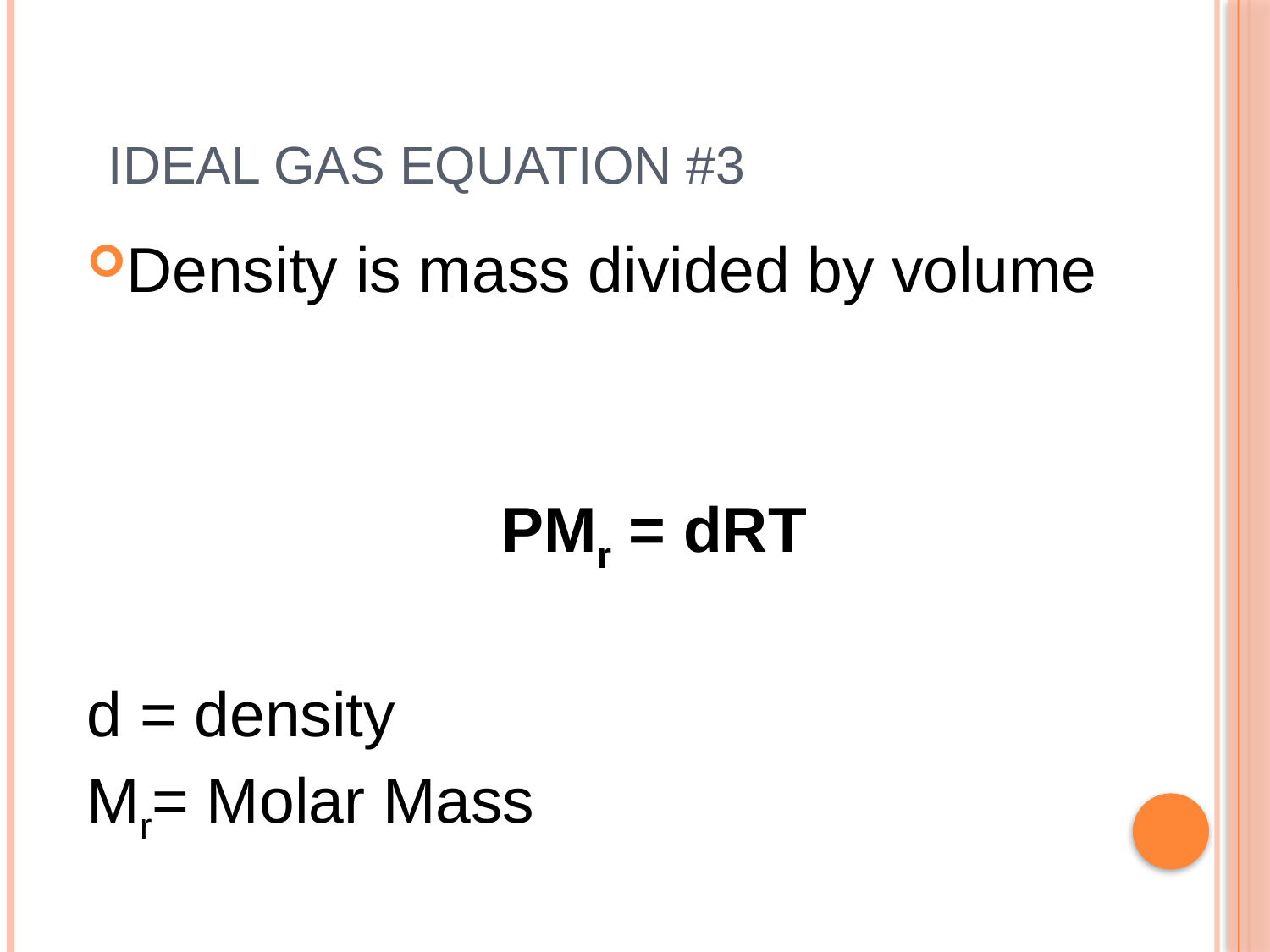

# Ideal Gas Equation #3
Density is mass divided by volume

 PMr = dRT

d = density
Mr= Molar Mass